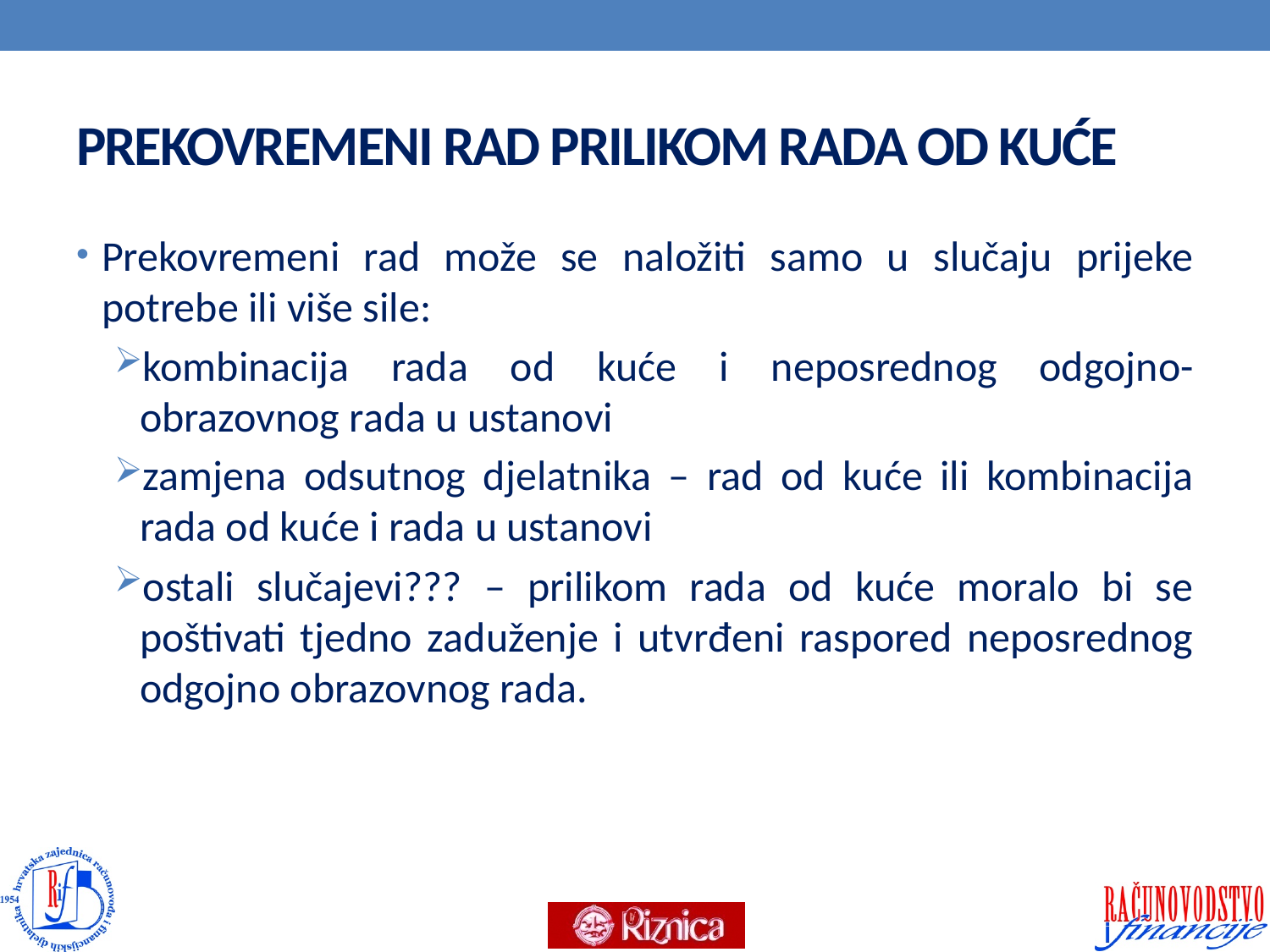

# PREKOVREMENI RAD PRILIKOM RADA OD KUĆE
Prekovremeni rad može se naložiti samo u slučaju prijeke potrebe ili više sile:
kombinacija rada od kuće i neposrednog odgojno-obrazovnog rada u ustanovi
zamjena odsutnog djelatnika – rad od kuće ili kombinacija rada od kuće i rada u ustanovi
ostali slučajevi??? – prilikom rada od kuće moralo bi se poštivati tjedno zaduženje i utvrđeni raspored neposrednog odgojno obrazovnog rada.